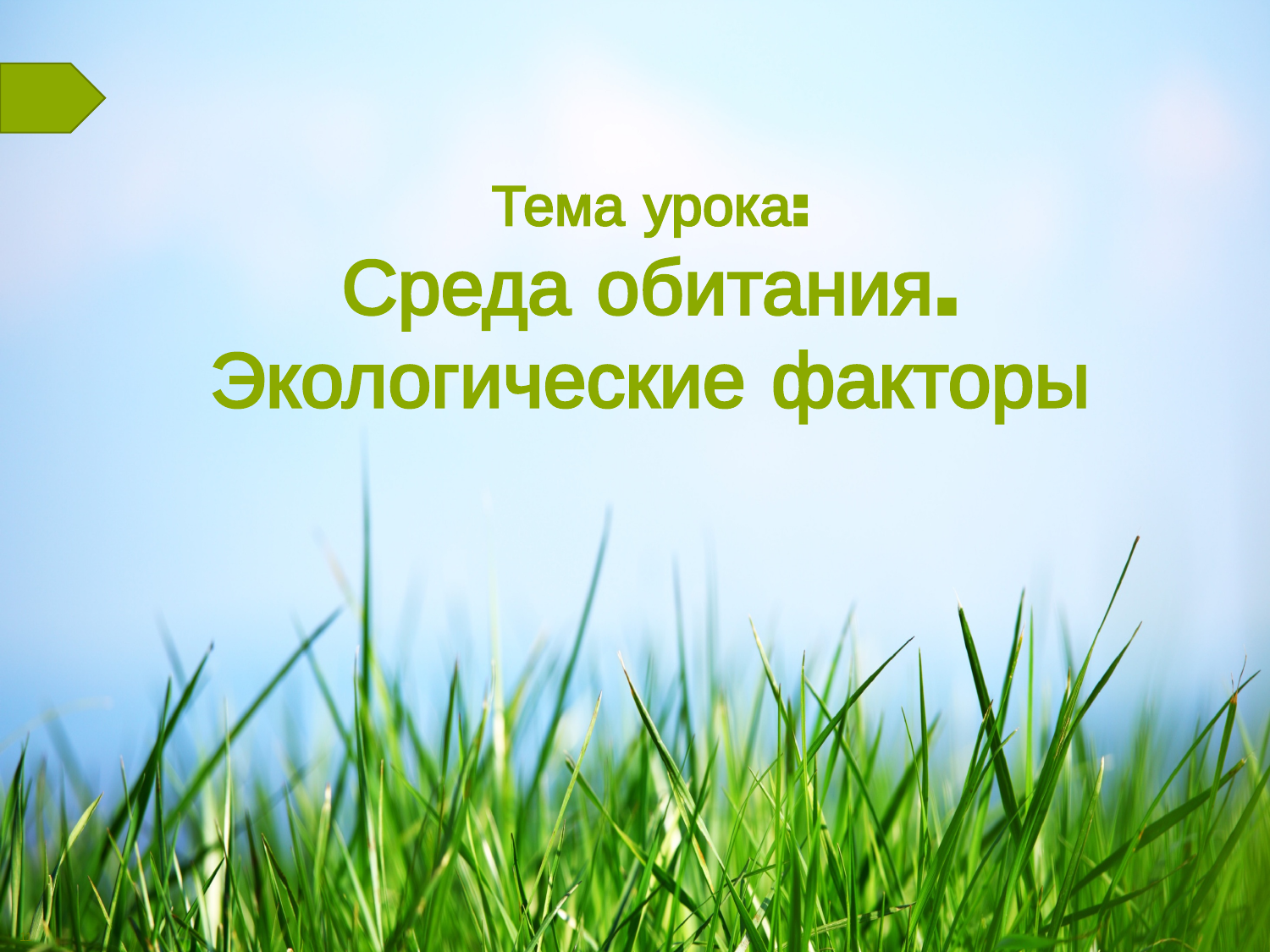

# Тема урока: Среда обитания. Экологические факторы
11